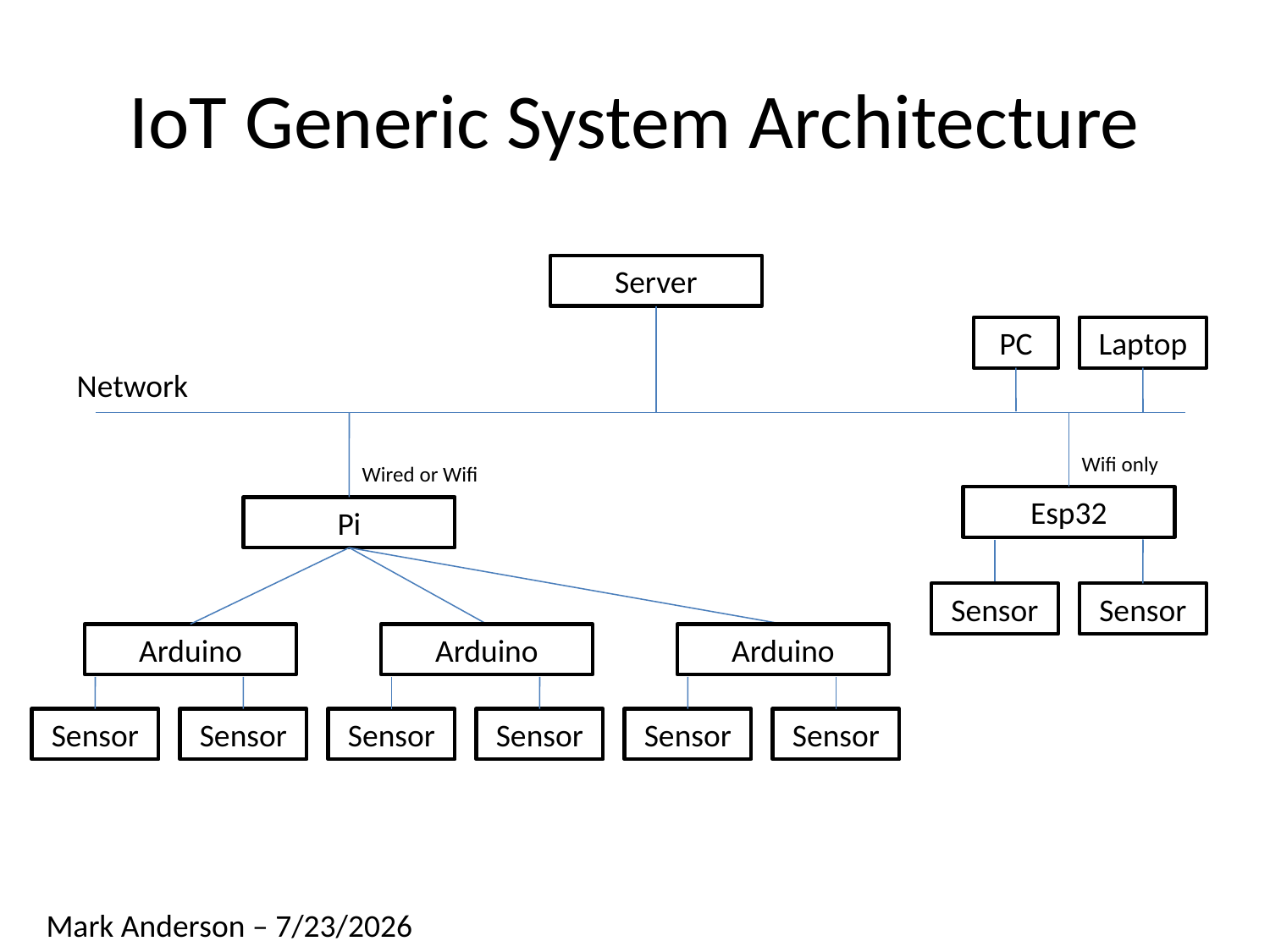

# IoT Generic System Architecture
Server
PC
Laptop
Network
Wifi only
Wired or Wifi
Esp32
Pi
Sensor
Sensor
Arduino
Arduino
Arduino
Sensor
Sensor
Sensor
Sensor
Sensor
Sensor
Mark Anderson – 7/23/2026